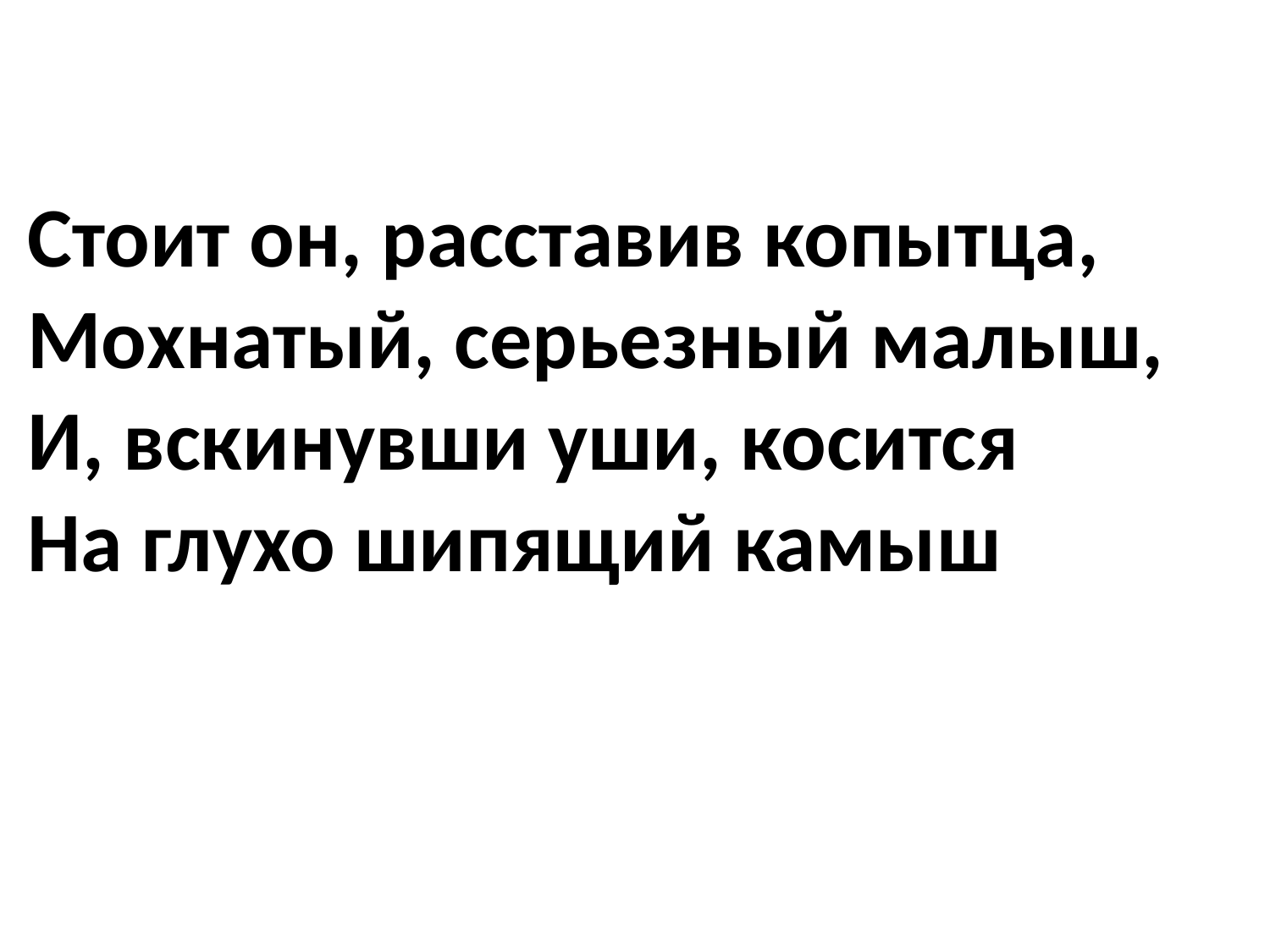

Стоит он, расставив копытца,
Мохнатый, серьезный малыш,
И, вскинувши уши, косится
На глухо шипящий камыш